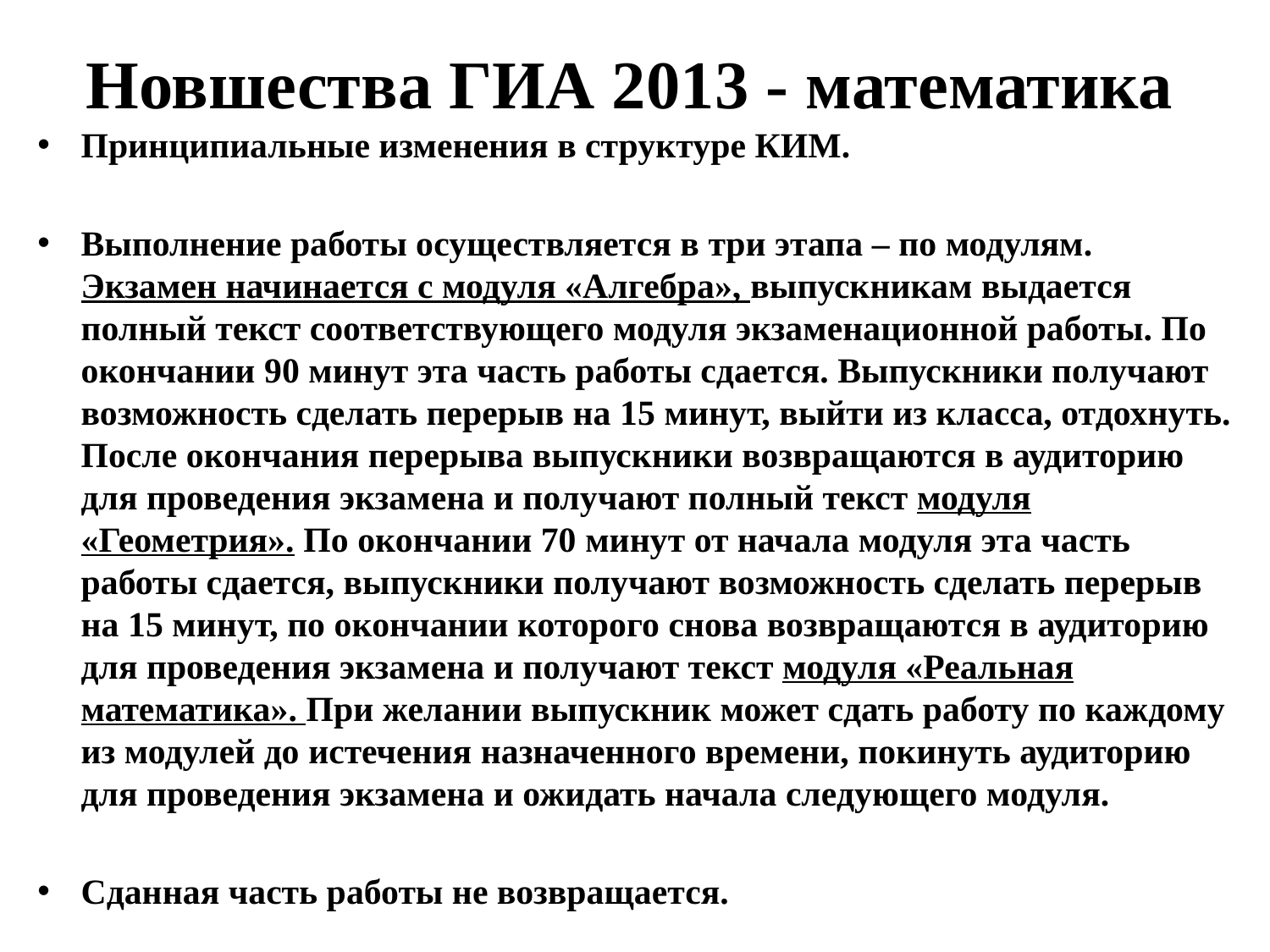

# Новшества ГИА 2013 - математика
Принципиальные изменения в структуре КИМ.

Выполнение работы осуществляется в три этапа – по модулям. Экзамен начинается с модуля «Алгебра», выпускникам выдается полный текст соответствующего модуля экзаменационной работы. По окончании 90 минут эта часть работы сдается. Выпускники получают возможность сделать перерыв на 15 минут, выйти из класса, отдохнуть. После окончания перерыва выпускники возвращаются в аудиторию для проведения экзамена и получают полный текст модуля «Геометрия». По окончании 70 минут от начала модуля эта часть работы сдается, выпускники получают возможность сделать перерыв на 15 минут, по окончании которого снова возвращаются в аудиторию для проведения экзамена и получают текст модуля «Реальная математика». При желании выпускник может сдать работу по каждому из модулей до истечения назначенного времени, покинуть аудиторию для проведения экзамена и ожидать начала следующего модуля.

Сданная часть работы не возвращается.